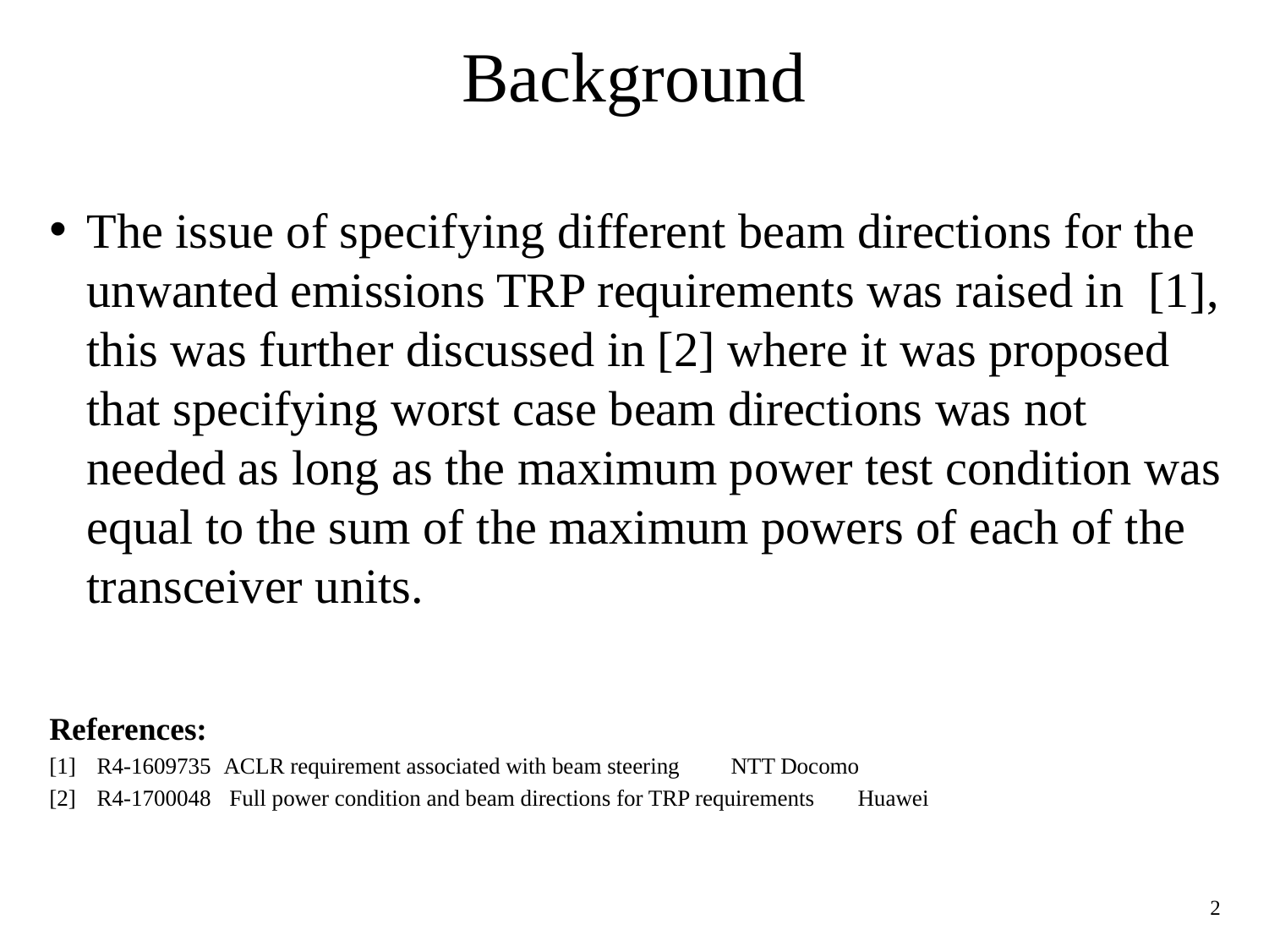

# Background

The issue of specifying different beam directions for the unwanted emissions TRP requirements was raised in  [1], this was further discussed in [2] where it was proposed that specifying worst case beam directions was not needed as long as the maximum power test condition was equal to the sum of the maximum powers of each of the transceiver units.

References:
[1]	R4-1609735	ACLR requirement associated with beam steering	NTT Docomo
[2]	R4-1700048	 Full power condition and beam directions for TRP requirements	Huawei

2